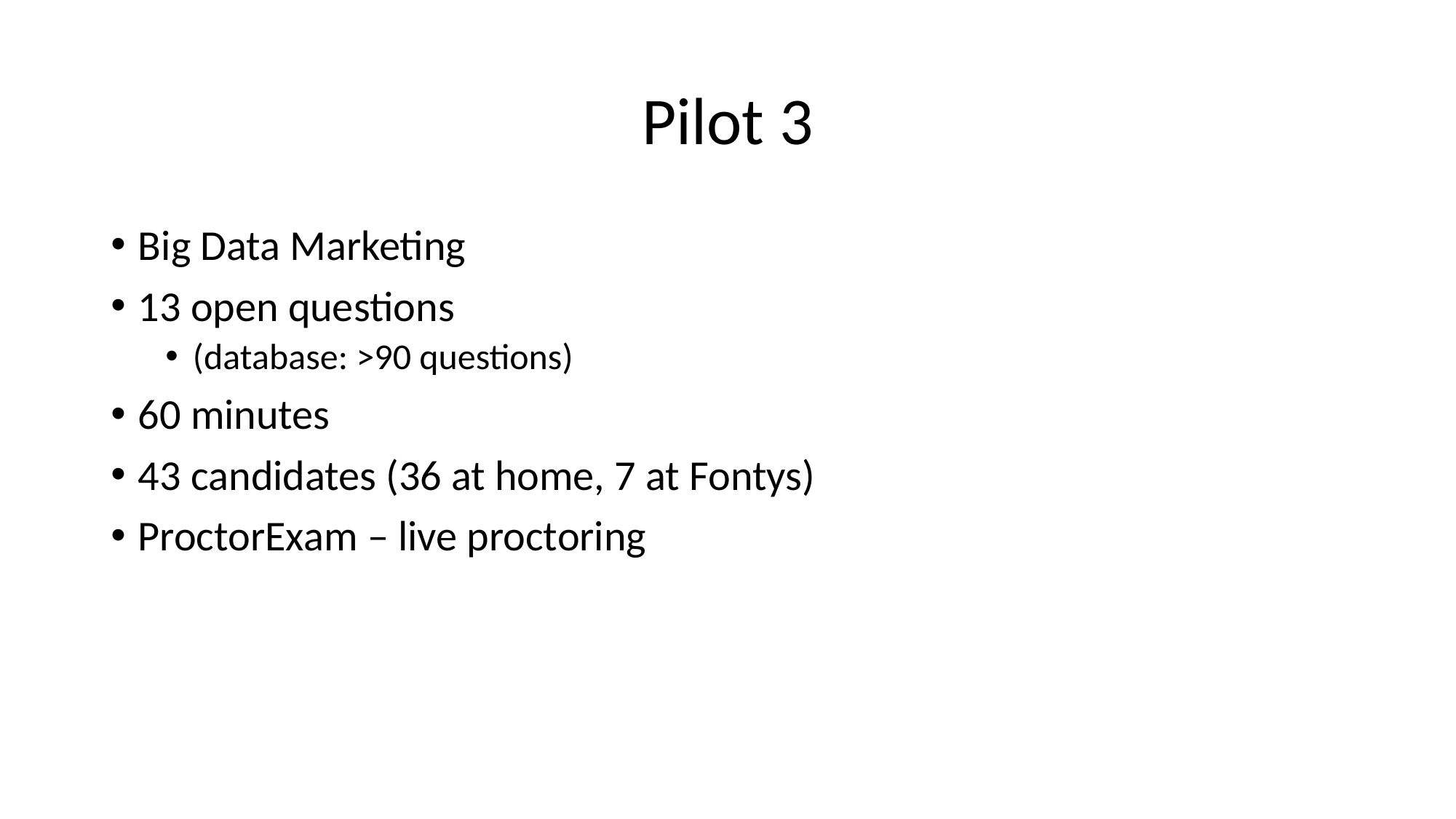

# Pilot 3
Big Data Marketing
13 open questions
(database: >90 questions)
60 minutes
43 candidates (36 at home, 7 at Fontys)
ProctorExam – live proctoring